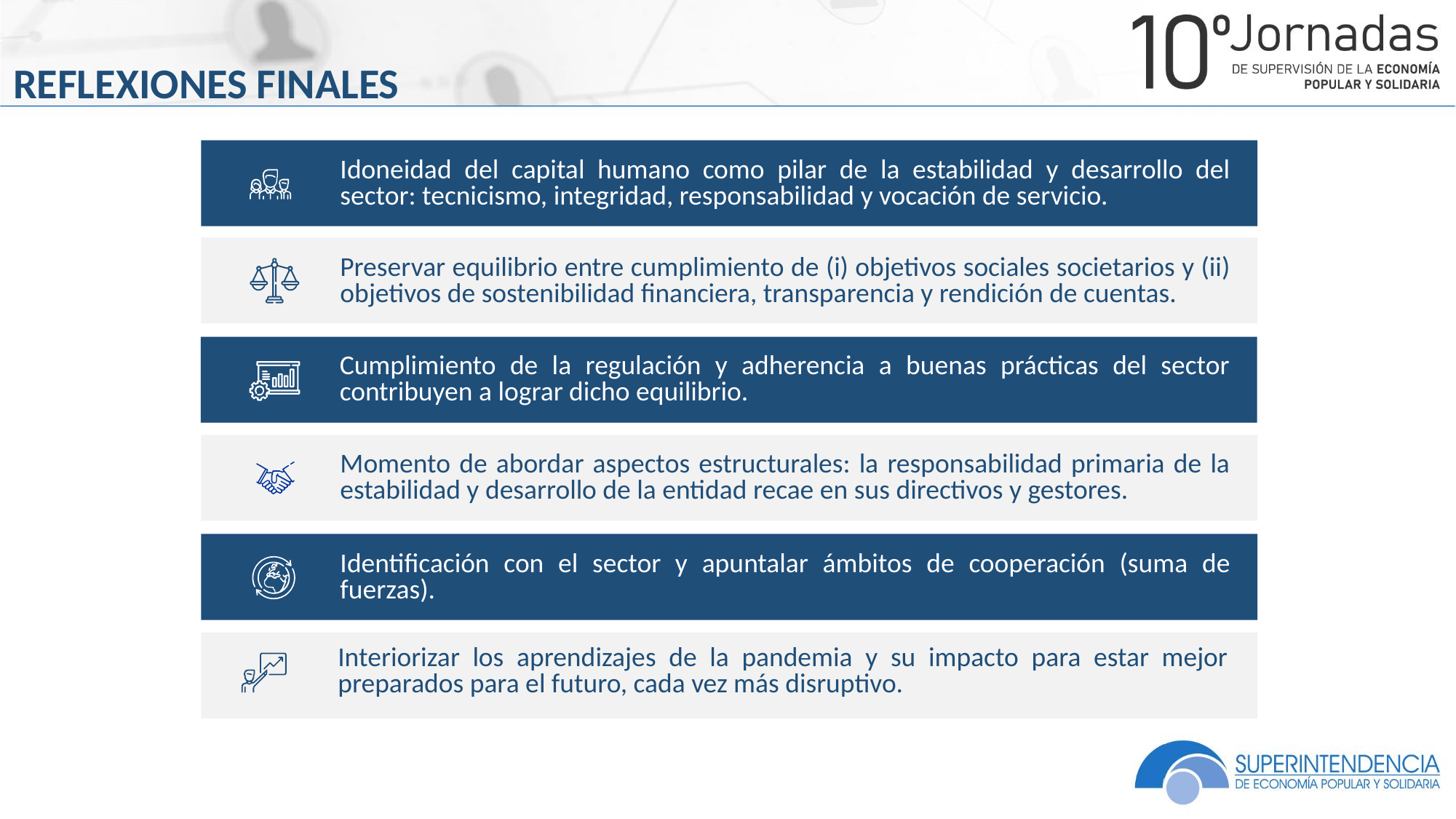

REFLEXIONES FINALES

Idoneidad del capital humano como pilar de la estabilidad y desarrollo del sector: tecnicismo, integridad, responsabilidad y vocación de servicio.

Preservar equilibrio entre cumplimiento de (i) objetivos sociales societarios y (ii) objetivos de sostenibilidad financiera, transparencia y rendición de cuentas.

Cumplimiento de la regulación y adherencia a buenas prácticas del sector contribuyen a lograr dicho equilibrio.

Momento de abordar aspectos estructurales: la responsabilidad primaria de la estabilidad y desarrollo de la entidad recae en sus directivos y gestores.

Identificación con el sector y apuntalar ámbitos de cooperación (suma de fuerzas).

Interiorizar los aprendizajes de la pandemia y su impacto para estar mejor preparados para el futuro, cada vez más disruptivo.